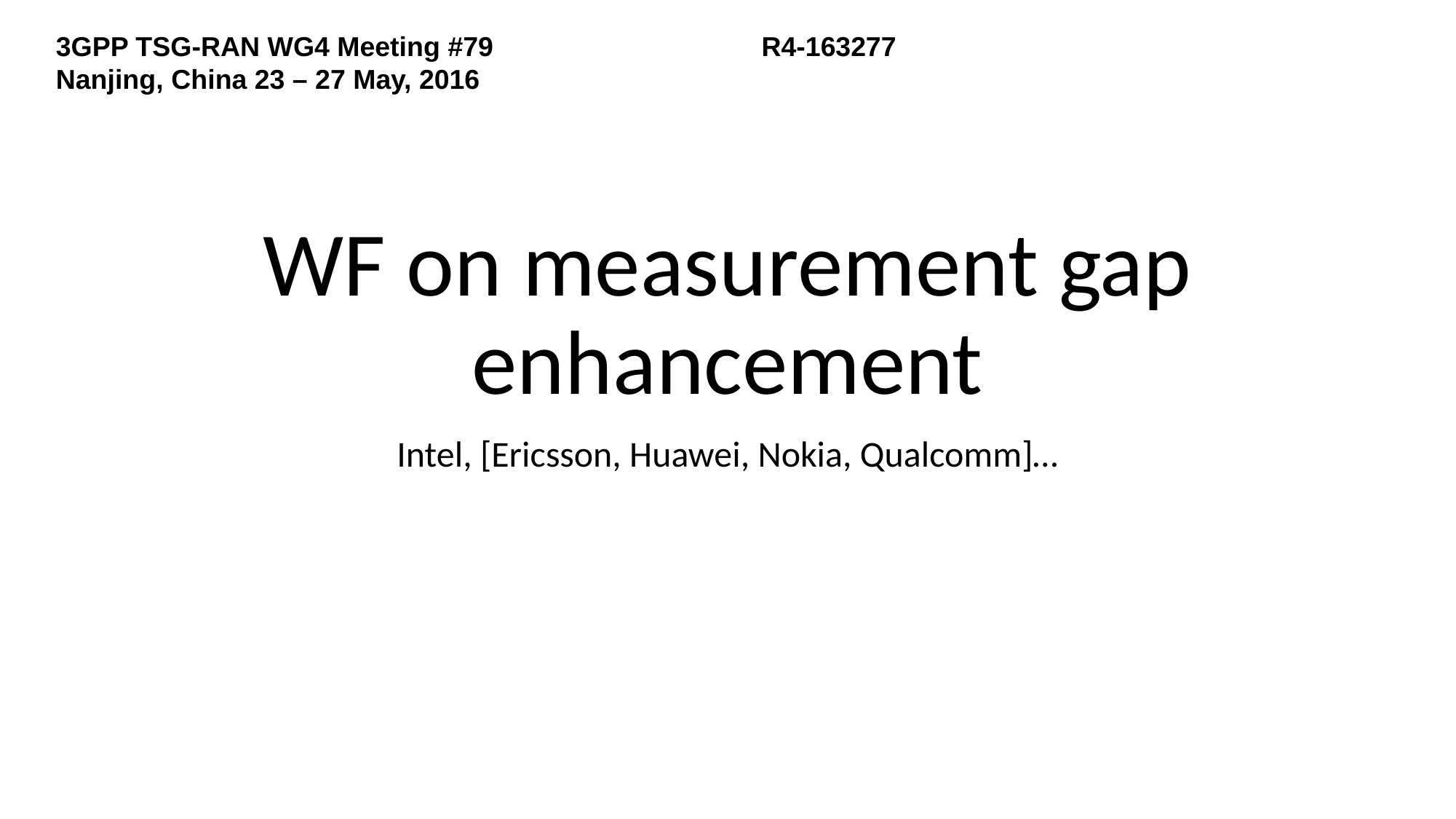

3GPP TSG-RAN WG4 Meeting #79	                    		          R4-163277
Nanjing, China 23 – 27 May, 2016
# WF on measurement gap enhancement
Intel, [Ericsson, Huawei, Nokia, Qualcomm]…